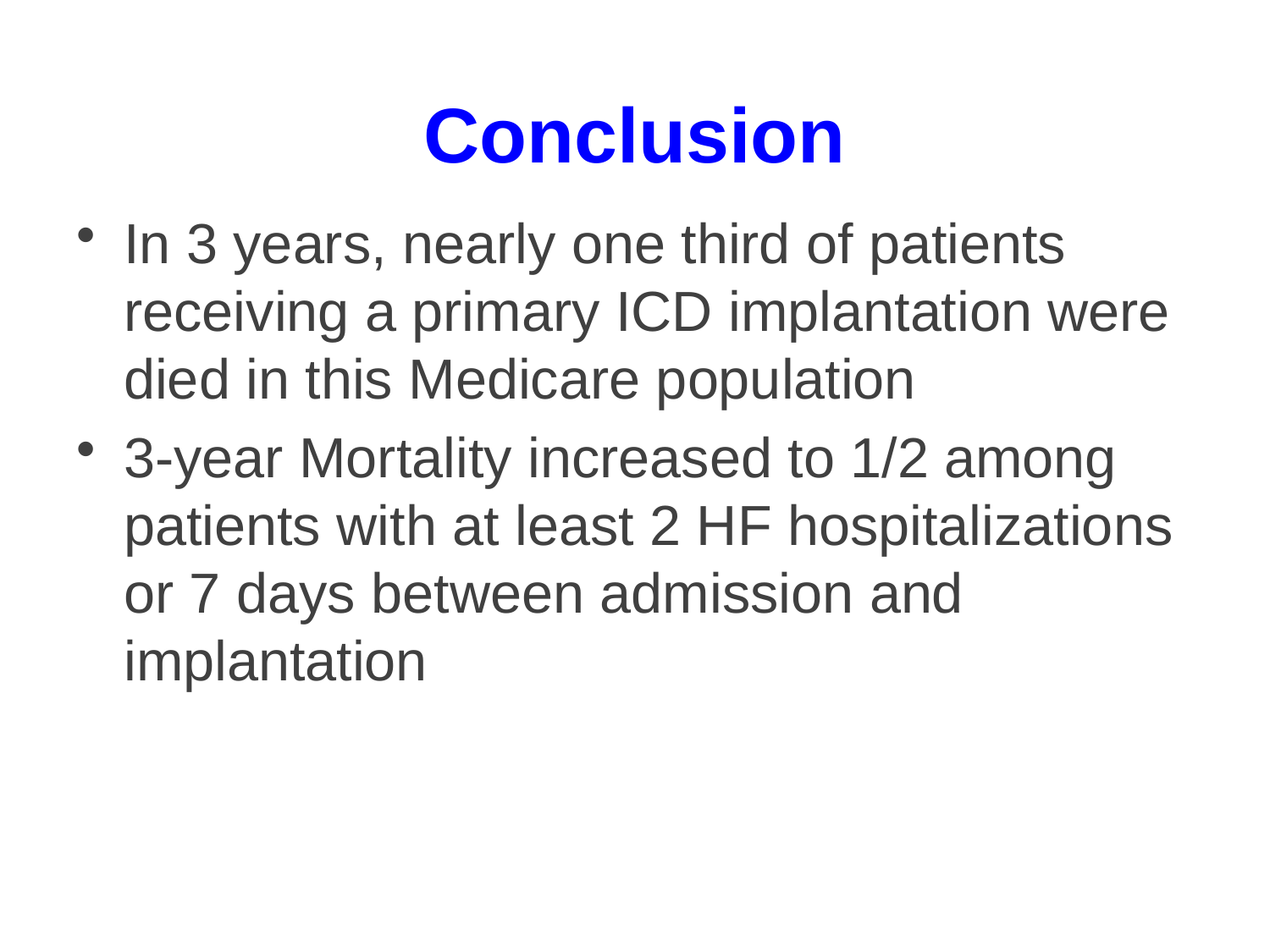

# Conclusion
In 3 years, nearly one third of patients receiving a primary ICD implantation were died in this Medicare population
3-year Mortality increased to 1/2 among patients with at least 2 HF hospitalizations or 7 days between admission and implantation